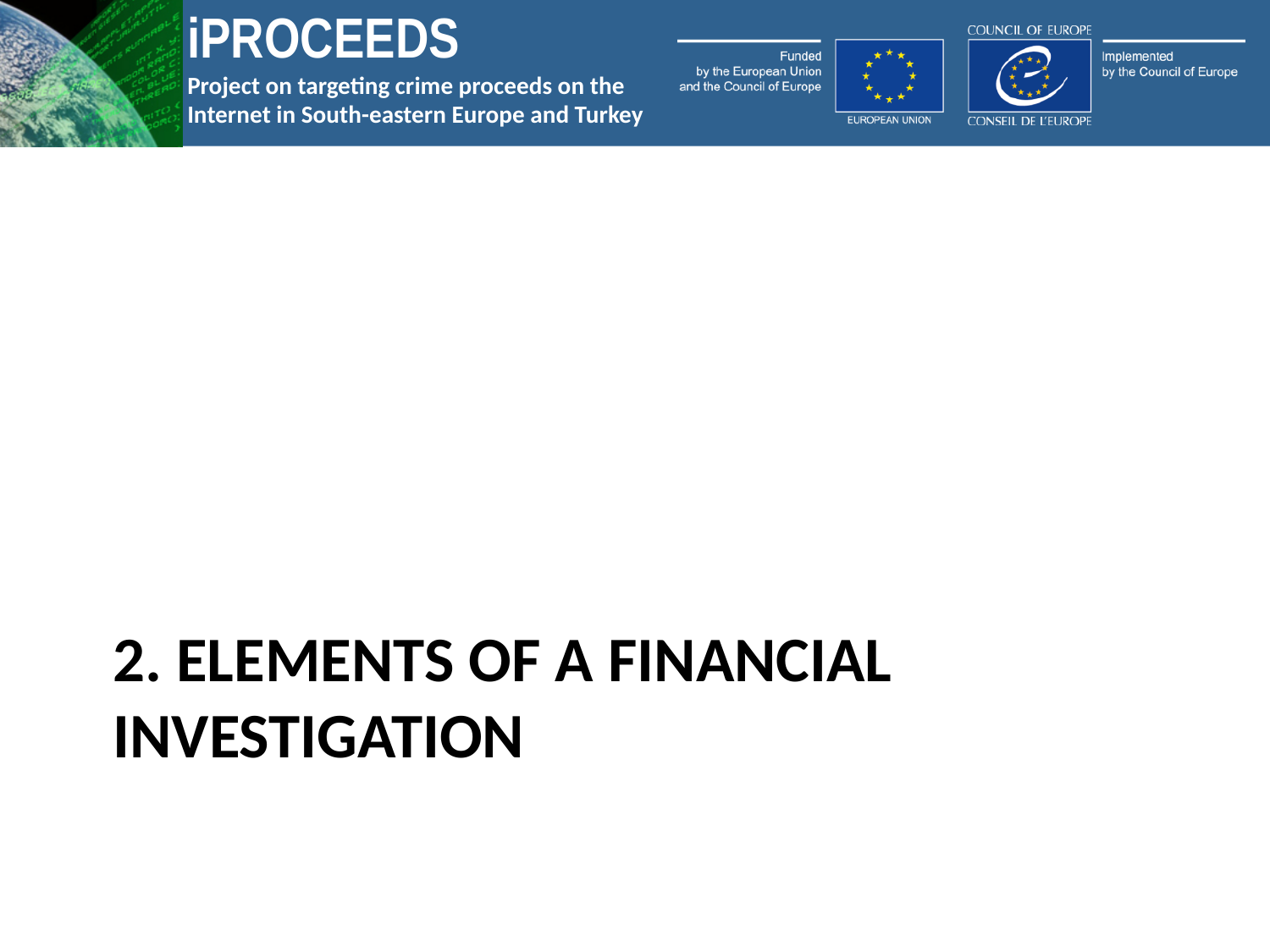

# 2. Elements of a Financial investigation